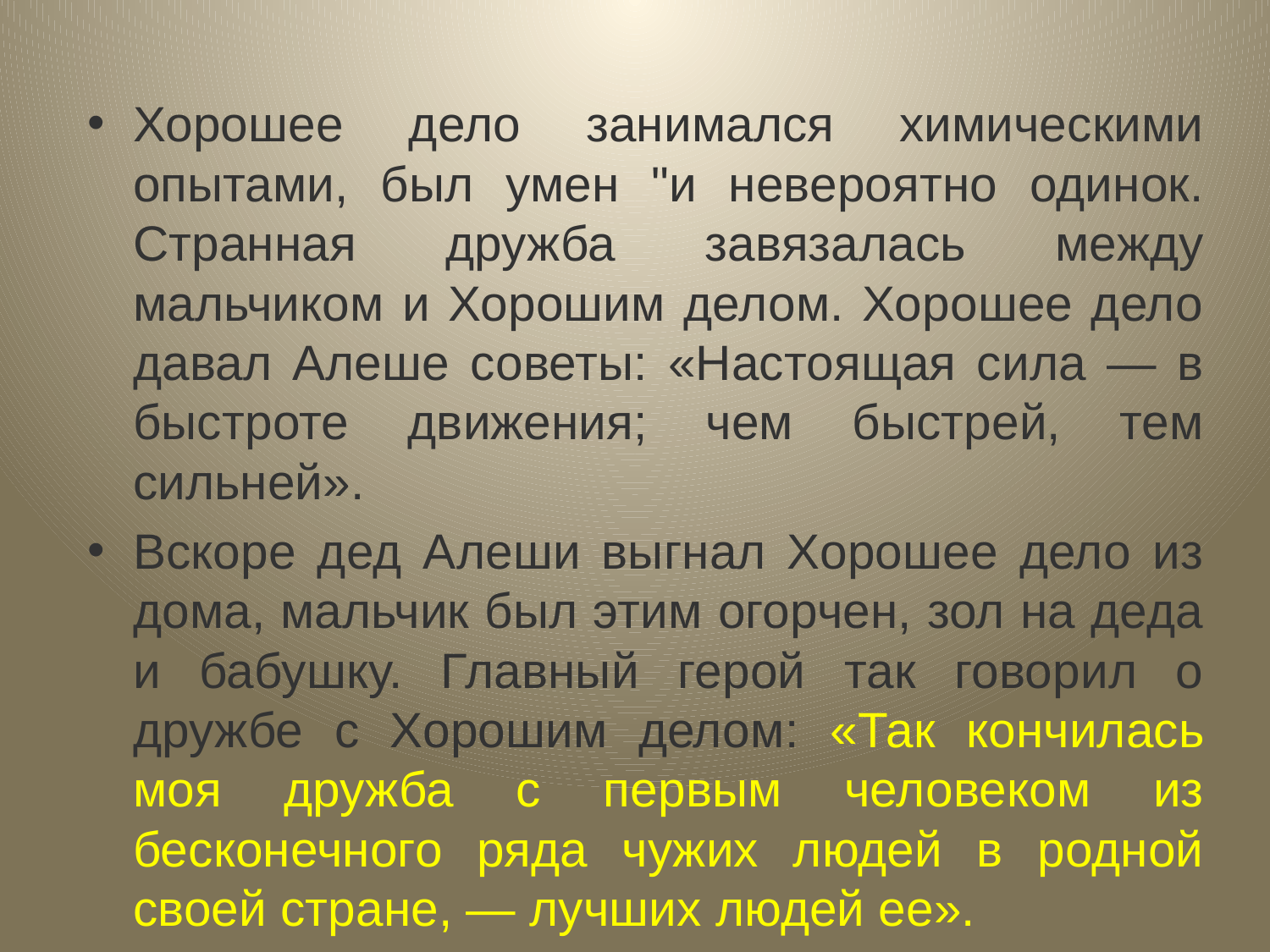

#
Хорошее дело занимался химическими опытами, был умен "и невероятно одинок. Странная дружба завязалась между мальчиком и Хорошим делом. Хорошее дело давал Алеше советы: «Настоящая сила — в быстроте движения; чем быстрей, тем сильней».
Вскоре дед Алеши выгнал Хорошее дело из дома, мальчик был этим огорчен, зол на деда и бабушку. Главный герой так говорил о дружбе с Хорошим делом: «Так кончилась моя дружба с первым человеком из бесконечного ряда чужих людей в родной своей стране, — лучших людей ее».